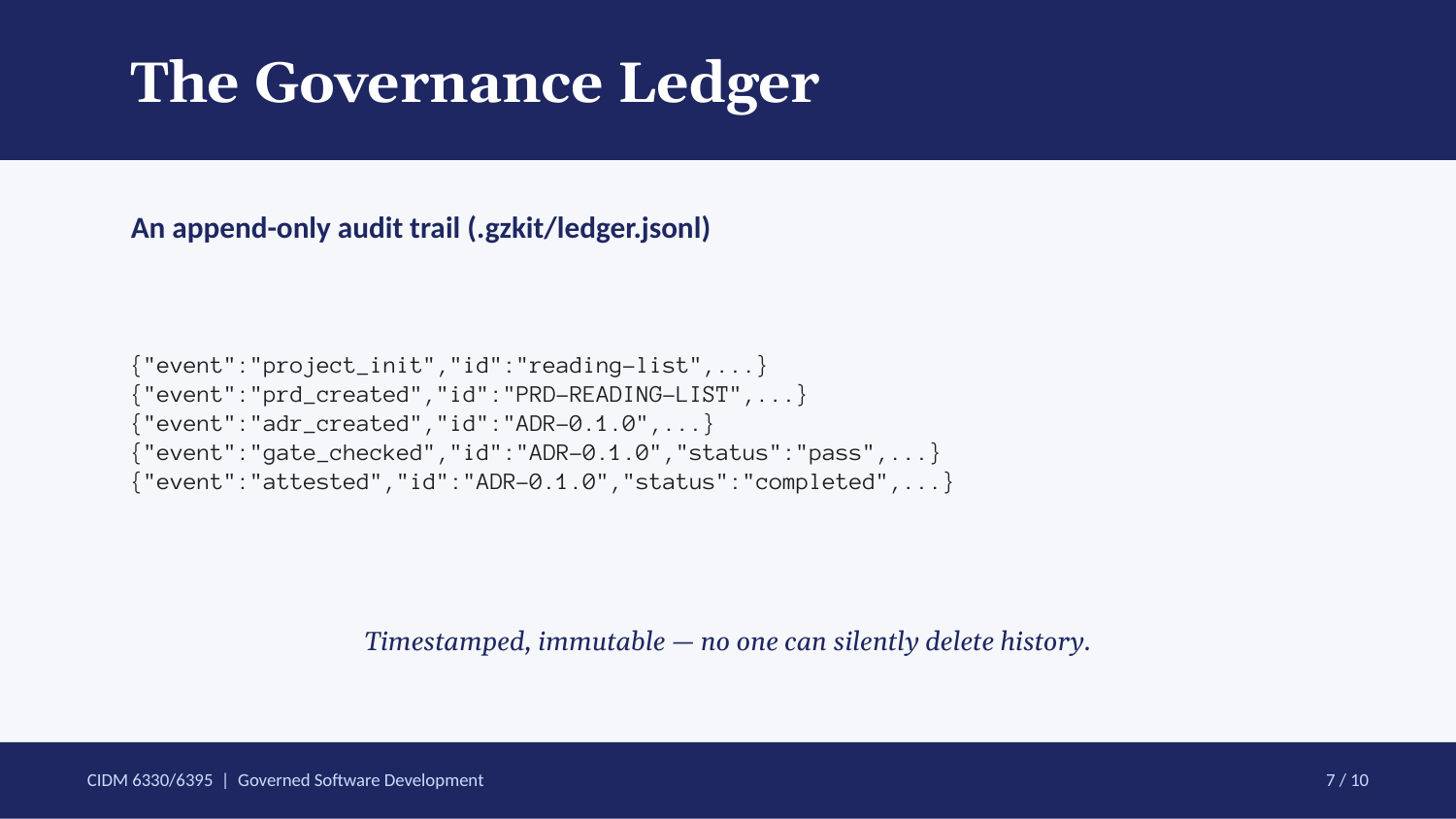

The Governance Ledger
An append-only audit trail (.gzkit/ledger.jsonl)
{"event":"project_init","id":"reading-list",...}
{"event":"prd_created","id":"PRD-READING-LIST",...}
{"event":"adr_created","id":"ADR-0.1.0",...}
{"event":"gate_checked","id":"ADR-0.1.0","status":"pass",...}
{"event":"attested","id":"ADR-0.1.0","status":"completed",...}
Timestamped, immutable — no one can silently delete history.

CIDM 6330/6395  |  Governed Software Development
7 / 10